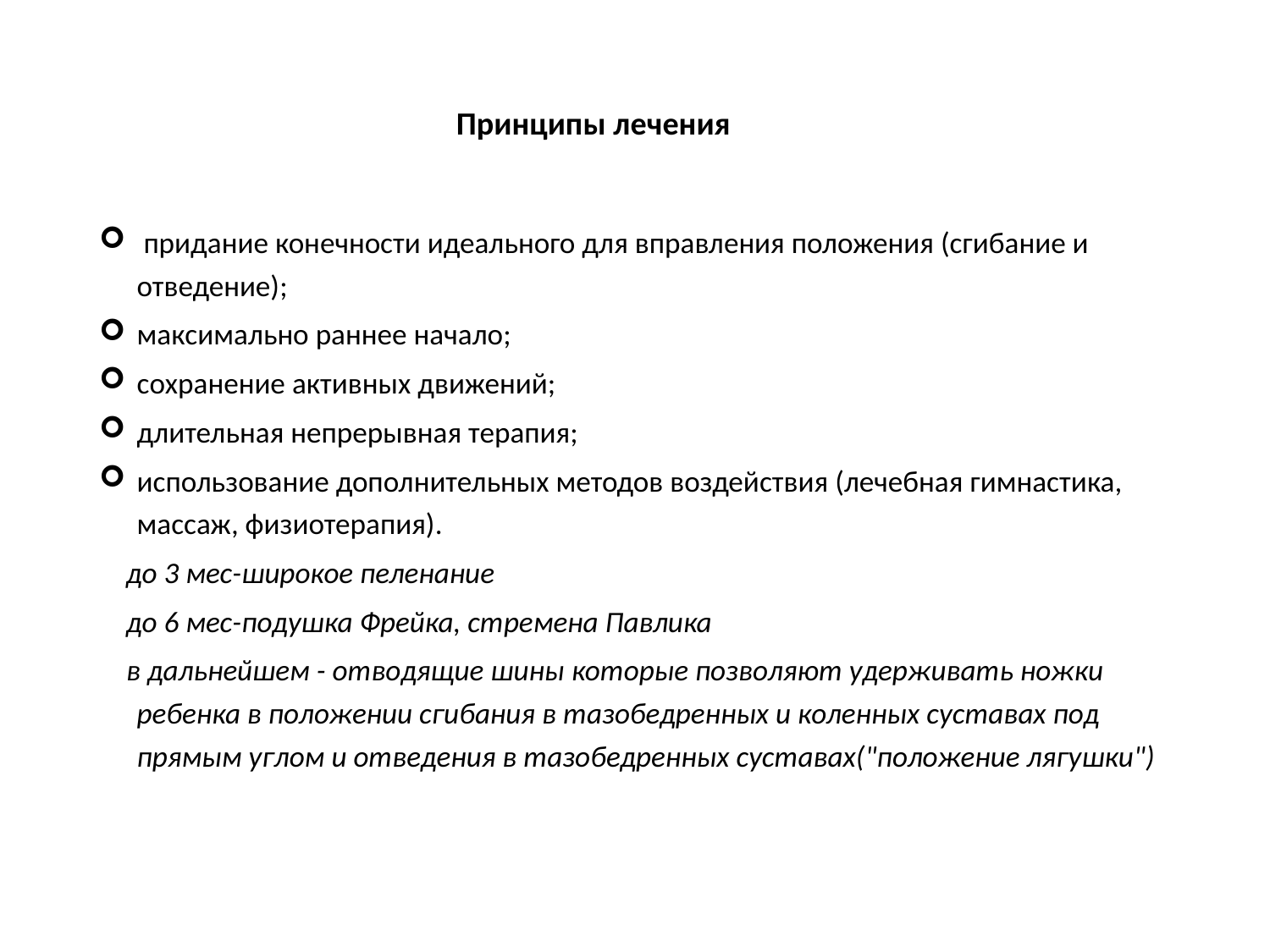

# Принципы лечения

 придание конечности идеального для вправления положения (сгибание и отведение);
максимально раннее начало;
сохранение активных движений;
длительная непрерывная терапия;
использование дополнительных методов воздействия (лечебная гимнастика, массаж, физиотерапия).
    до 3 мес-широкое пеленание
    до 6 мес-подушка Фрейка, стремена Павлика
    в дальнейшем - отводящие шины которые позволяют удерживать ножки ребенка в положении сгибания в тазобедренных и коленных суставах под прямым углом и отведения в тазобедренных суставах("положение лягушки")